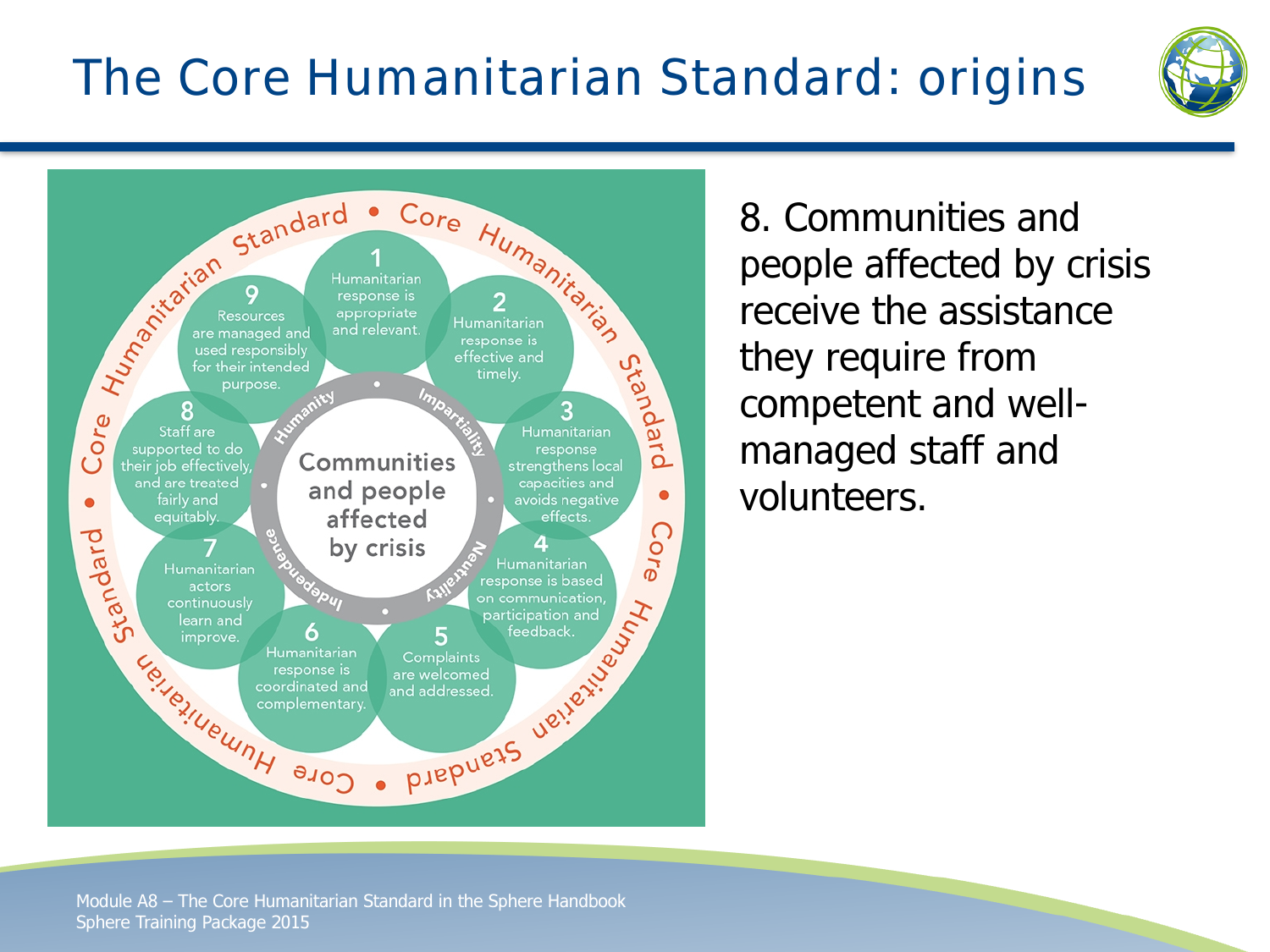

# The Core Humanitarian Standard: origins
8. Communities and people affected by crisis receive the assistance they require from competent and well-managed staff and volunteers.
Module A8 – The Core Humanitarian Standard in the Sphere Handbook
Sphere Training Package 2015